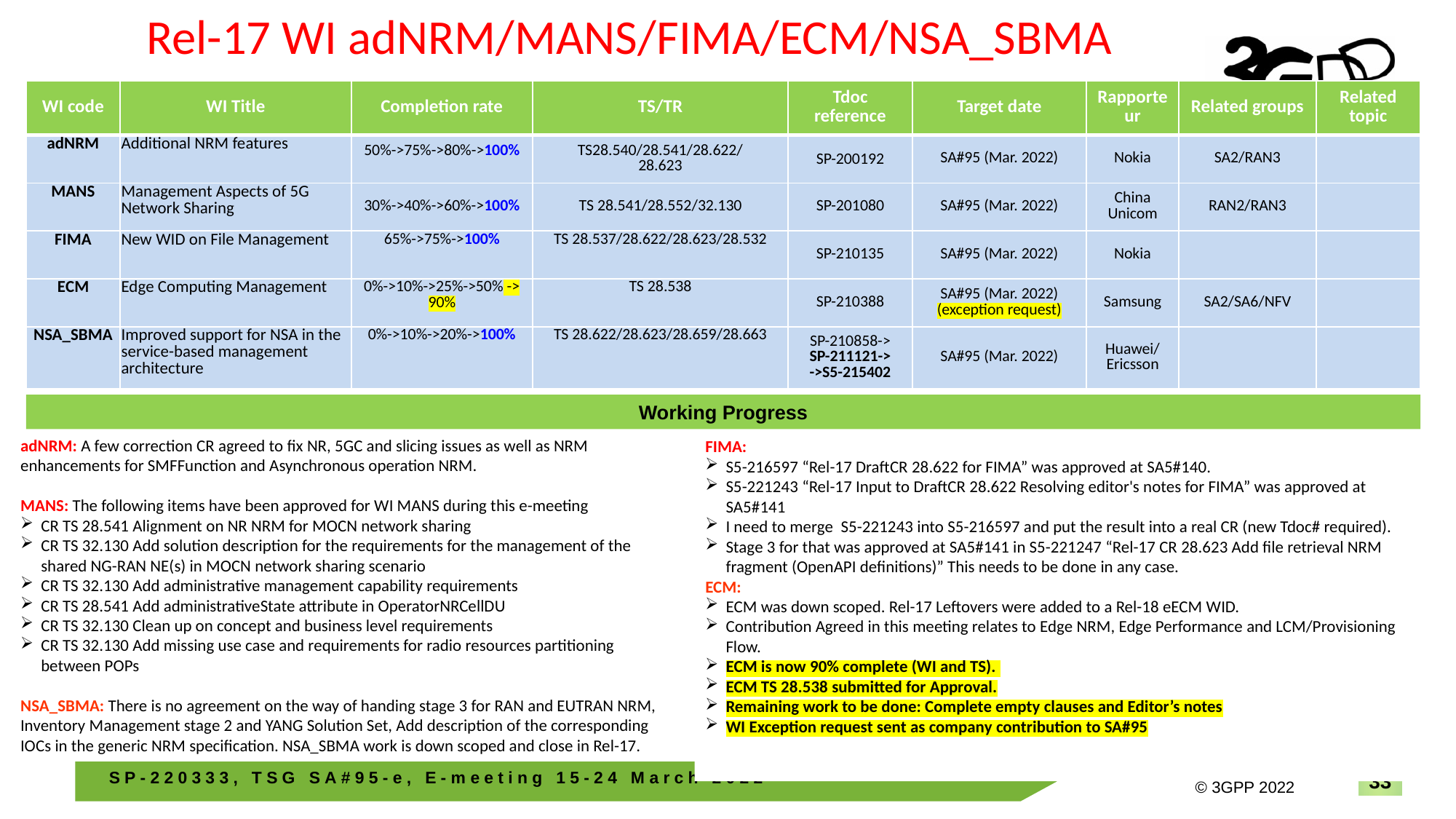

Rel-17 WI adNRM/MANS/FIMA/ECM/NSA_SBMA
| WI code | WI Title | Completion rate | TS/TR | Tdoc reference | Target date | Rapporteur | Related groups | Related topic |
| --- | --- | --- | --- | --- | --- | --- | --- | --- |
| adNRM | Additional NRM features | 50%->75%->80%->100% | TS28.540/28.541/28.622/ 28.623 | SP-200192 | SA#95 (Mar. 2022) | Nokia | SA2/RAN3 |  |
| MANS | Management Aspects of 5G Network Sharing | 30%->40%->60%->100% | TS 28.541/28.552/32.130 | SP-201080 | SA#95 (Mar. 2022) | China Unicom | RAN2/RAN3 |  |
| FIMA | New WID on File Management | 65%->75%->100% | TS 28.537/28.622/28.623/28.532 | SP-210135 | SA#95 (Mar. 2022) | Nokia |  |  |
| ECM | Edge Computing Management | 0%->10%->25%->50% -> 90% | TS 28.538 | SP-210388 | SA#95 (Mar. 2022) (exception request) | Samsung | SA2/SA6/NFV |  |
| NSA\_SBMA | Improved support for NSA in the service-based management architecture | 0%->10%->20%->100% | TS 28.622/28.623/28.659/28.663 | SP-210858-> SP-211121-> ->S5-215402 | SA#95 (Mar. 2022) | Huawei/Ericsson |  |  |
Working Progress
adNRM: A few correction CR agreed to fix NR, 5GC and slicing issues as well as NRM enhancements for SMFFunction and Asynchronous operation NRM.

MANS: The following items have been approved for WI MANS during this e-meeting
CR TS 28.541 Alignment on NR NRM for MOCN network sharing
CR TS 32.130 Add solution description for the requirements for the management of the shared NG-RAN NE(s) in MOCN network sharing scenario
CR TS 32.130 Add administrative management capability requirements
CR TS 28.541 Add administrativeState attribute in OperatorNRCellDU
CR TS 32.130 Clean up on concept and business level requirements
CR TS 32.130 Add missing use case and requirements for radio resources partitioning between POPs

NSA_SBMA: There is no agreement on the way of handing stage 3 for RAN and EUTRAN NRM, Inventory Management stage 2 and YANG Solution Set, Add description of the corresponding IOCs in the generic NRM specification. NSA_SBMA work is down scoped and close in Rel-17.
FIMA:
S5-216597 “Rel-17 DraftCR 28.622 for FIMA” was approved at SA5#140.
S5-221243 “Rel-17 Input to DraftCR 28.622 Resolving editor's notes for FIMA” was approved at SA5#141
I need to merge  S5-221243 into S5-216597 and put the result into a real CR (new Tdoc# required).
Stage 3 for that was approved at SA5#141 in S5-221247 “Rel-17 CR 28.623 Add file retrieval NRM fragment (OpenAPI definitions)” This needs to be done in any case.
ECM:
ECM was down scoped. Rel-17 Leftovers were added to a Rel-18 eECM WID.
Contribution Agreed in this meeting relates to Edge NRM, Edge Performance and LCM/Provisioning Flow.
ECM is now 90% complete (WI and TS).
ECM TS 28.538 submitted for Approval.
Remaining work to be done: Complete empty clauses and Editor’s notes
WI Exception request sent as company contribution to SA#95